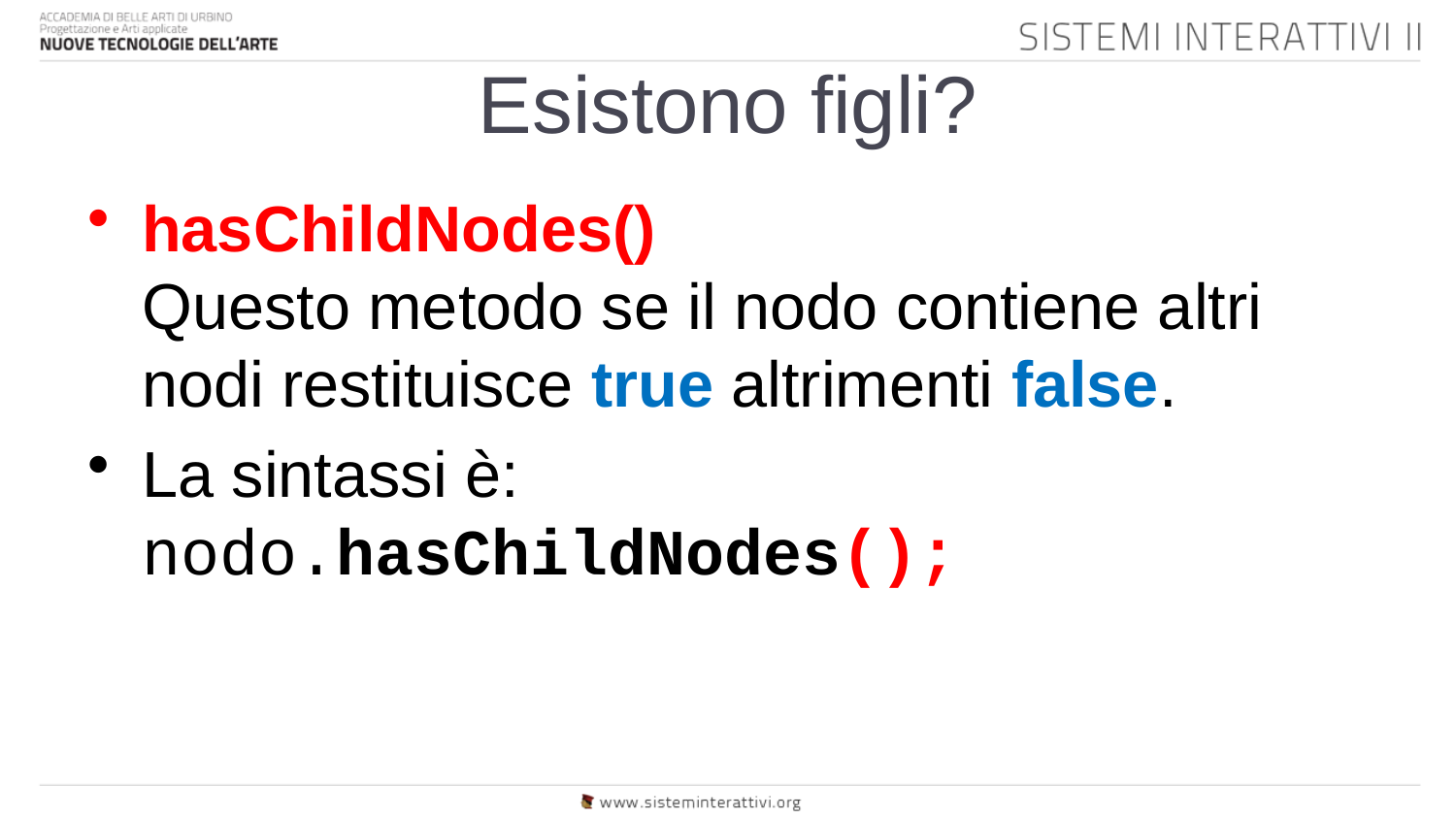

# Esistono figli?
hasChildNodes()
Questo metodo se il nodo contiene altri nodi restituisce true altrimenti false.
La sintassi è:
nodo.hasChildNodes();